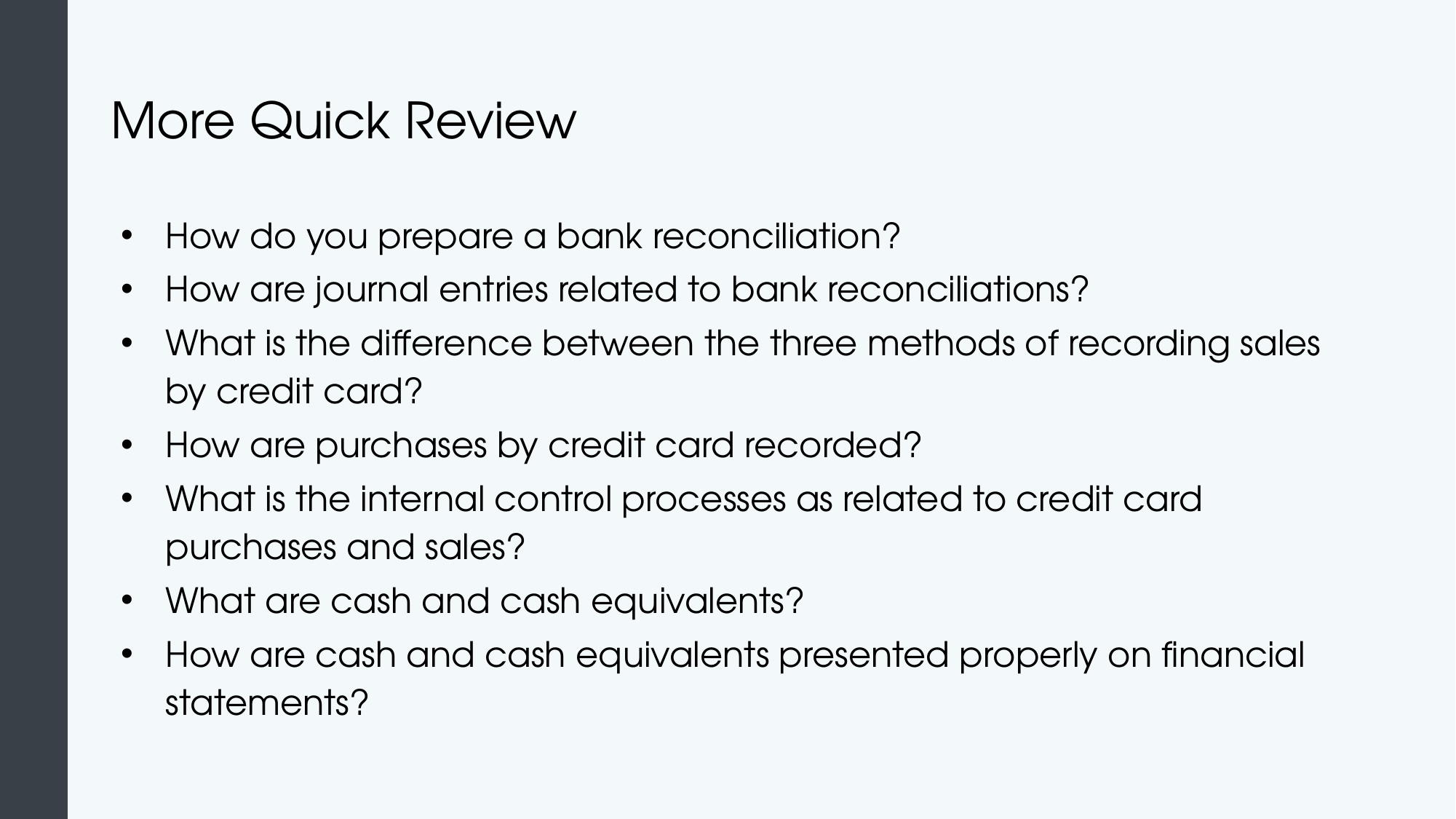

# More Quick Review
How do you prepare a bank reconciliation?
How are journal entries related to bank reconciliations?
What is the difference between the three methods of recording sales by credit card?
How are purchases by credit card recorded?
What is the internal control processes as related to credit card purchases and sales?
What are cash and cash equivalents?
How are cash and cash equivalents presented properly on financial statements?